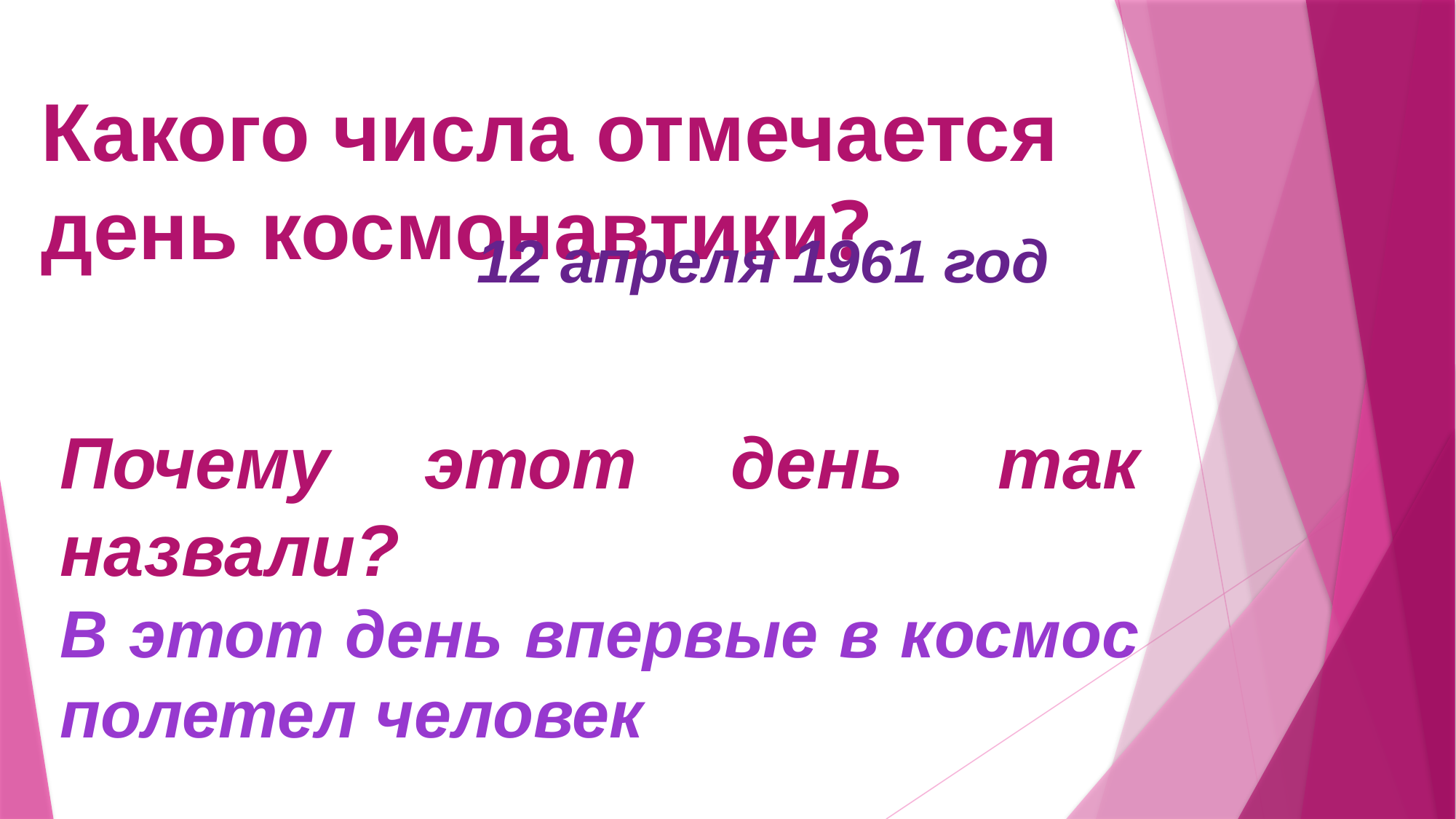

Какого числа отмечается день космонавтики?

12 апреля 1961 год

Почему этот день так назвали?
В этот день впервые в космос полетел человек